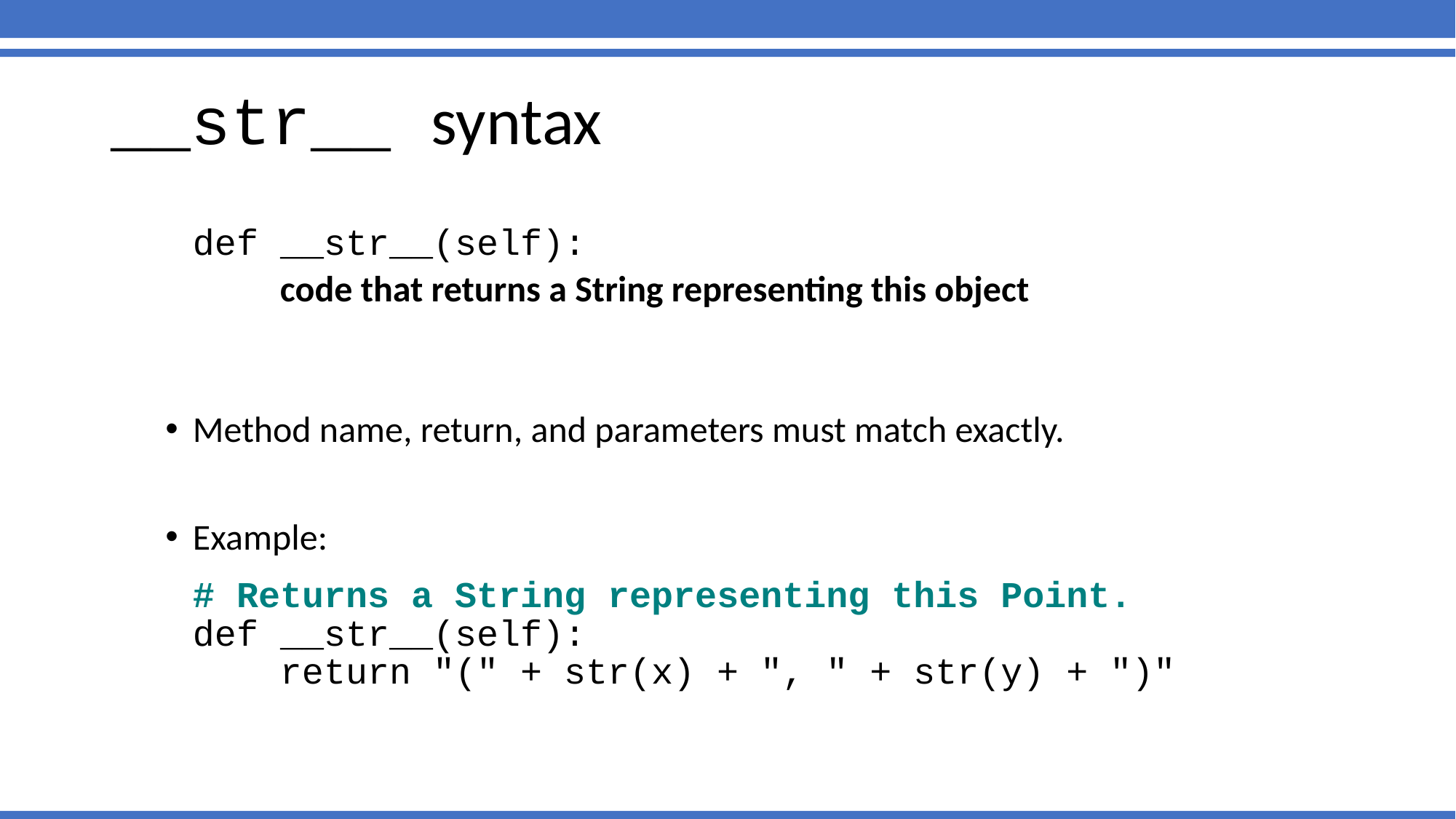

# __str__ syntax
	def __str__(self):
	    code that returns a String representing this object

Method name, return, and parameters must match exactly.

Example:

	# Returns a String representing this Point.
	def __str__(self):
	    return "(" + str(x) + ", " + str(y) + ")"